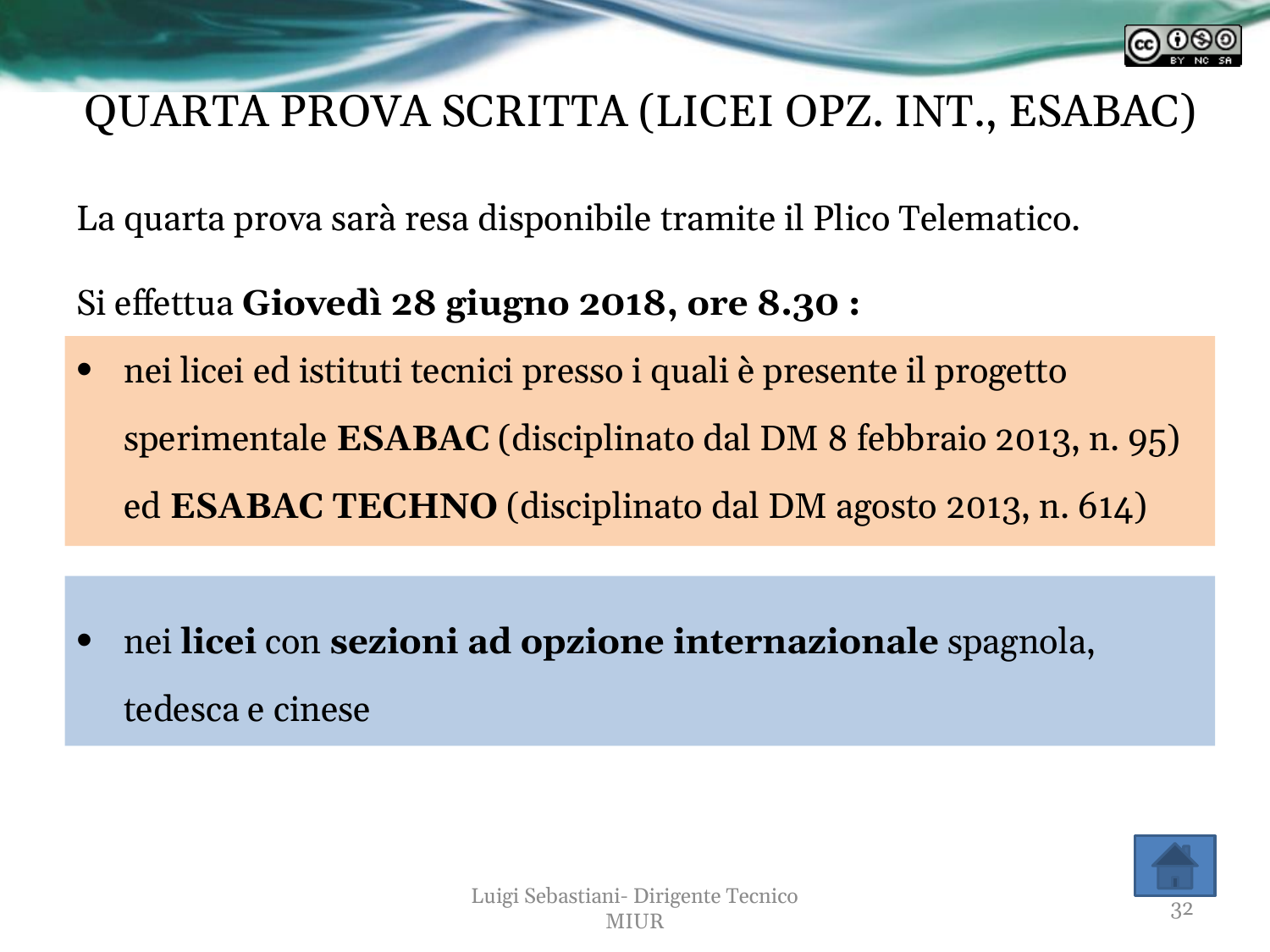

# QUARTA PROVA SCRITTA (LICEI OPZ. INT., ESABAC)
La quarta prova sarà resa disponibile tramite il Plico Telematico.
Si effettua Giovedì 28 giugno 2018, ore 8.30 :
nei licei ed istituti tecnici presso i quali è presente il progetto sperimentale ESABAC (disciplinato dal DM 8 febbraio 2013, n. 95) ed ESABAC TECHNO (disciplinato dal DM agosto 2013, n. 614)

nei licei con sezioni ad opzione internazionale spagnola, tedesca e cinese

Luigi Sebastiani- Dirigente Tecnico MIUR
32